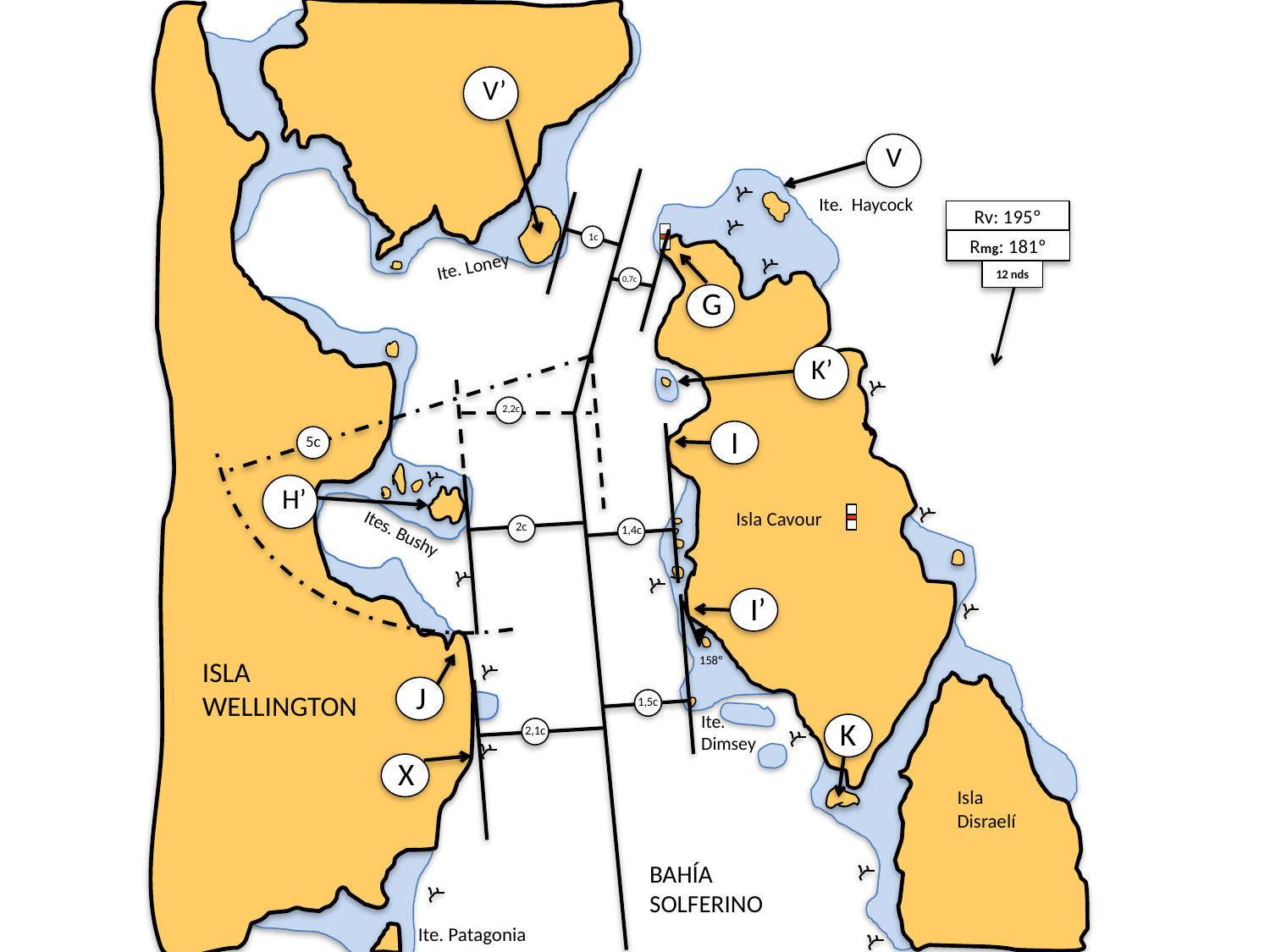

V’

V

Ite.  Haycock

Rv: 195º

  1c

Rmg: 181º

Ite. Loney

12 nds

0,7c

G

K’

2,2c

 I

 5c

H’

Isla Cavour

 2c

Ites. Bushy
 1,4c

 I’

158º
ISLA
WELLINGTON

J

 1,5c

Ite.
Dimsey
K

 2,1c

X

Isla
Disraelí

BAHÍA
SOLFERINO

Ite. Patagonia